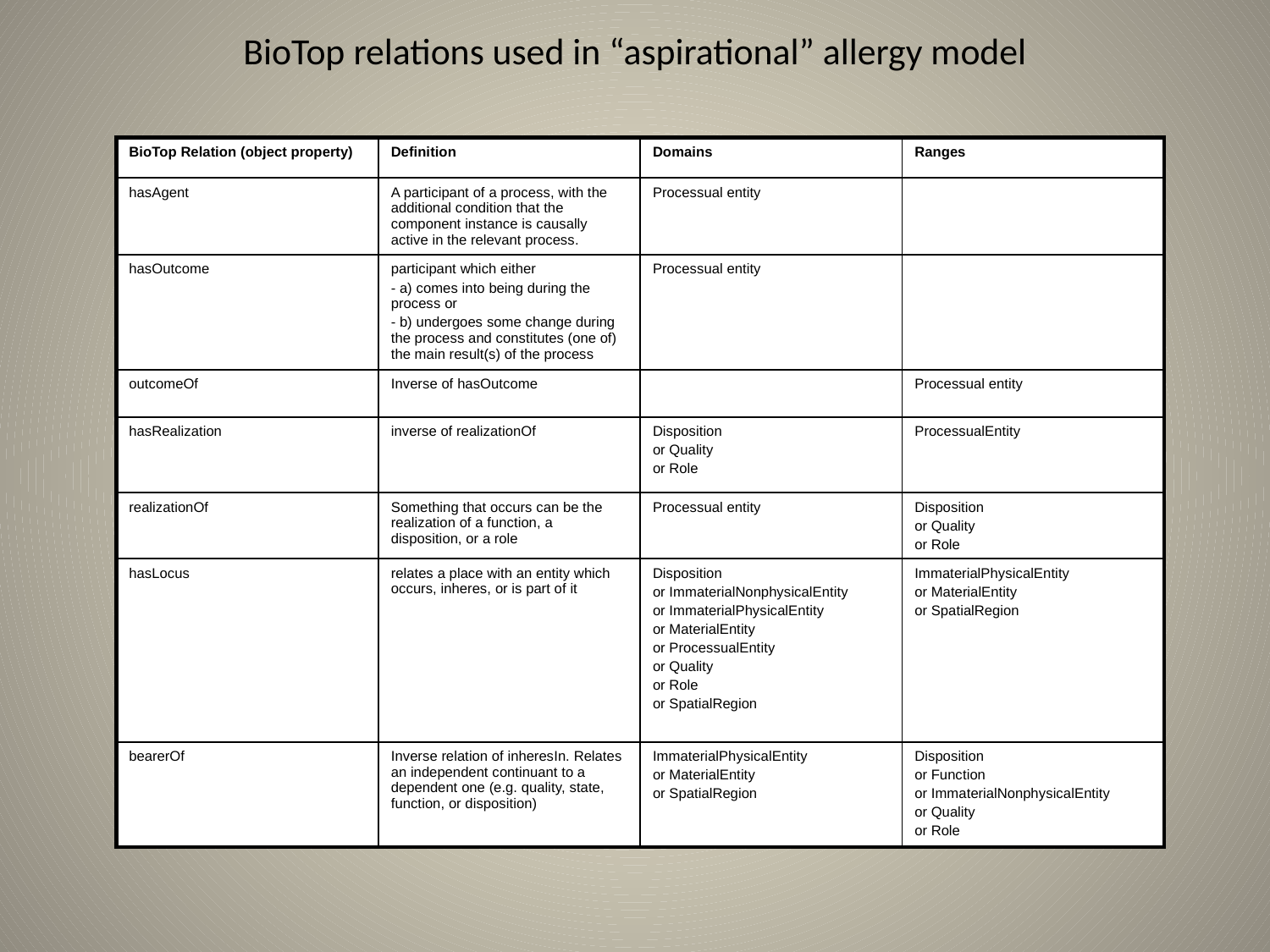

# BioTop relations used in “aspirational” allergy model
| BioTop Relation (object property) | Definition | Domains | Ranges |
| --- | --- | --- | --- |
| hasAgent | A participant of a process, with the additional condition that the component instance is causally active in the relevant process. | Processual entity |  |
| hasOutcome | participant which either - a) comes into being during the process or - b) undergoes some change during the process and constitutes (one of) the main result(s) of the process | Processual entity |  |
| outcomeOf | Inverse of hasOutcome |  | Processual entity |
| hasRealization | inverse of realizationOf | Disposition or Quality or Role | ProcessualEntity |
| realizationOf | Something that occurs can be the realization of a function, a disposition, or a role | Processual entity | Disposition or Quality or Role |
| hasLocus | relates a place with an entity which occurs, inheres, or is part of it | Disposition or ImmaterialNonphysicalEntity or ImmaterialPhysicalEntity or MaterialEntity or ProcessualEntity or Quality or Role or SpatialRegion | ImmaterialPhysicalEntity or MaterialEntity or SpatialRegion |
| bearerOf | Inverse relation of inheresIn. Relates an independent continuant to a dependent one (e.g. quality, state, function, or disposition) | ImmaterialPhysicalEntity or MaterialEntity or SpatialRegion | Disposition or Function or ImmaterialNonphysicalEntity or Quality or Role |